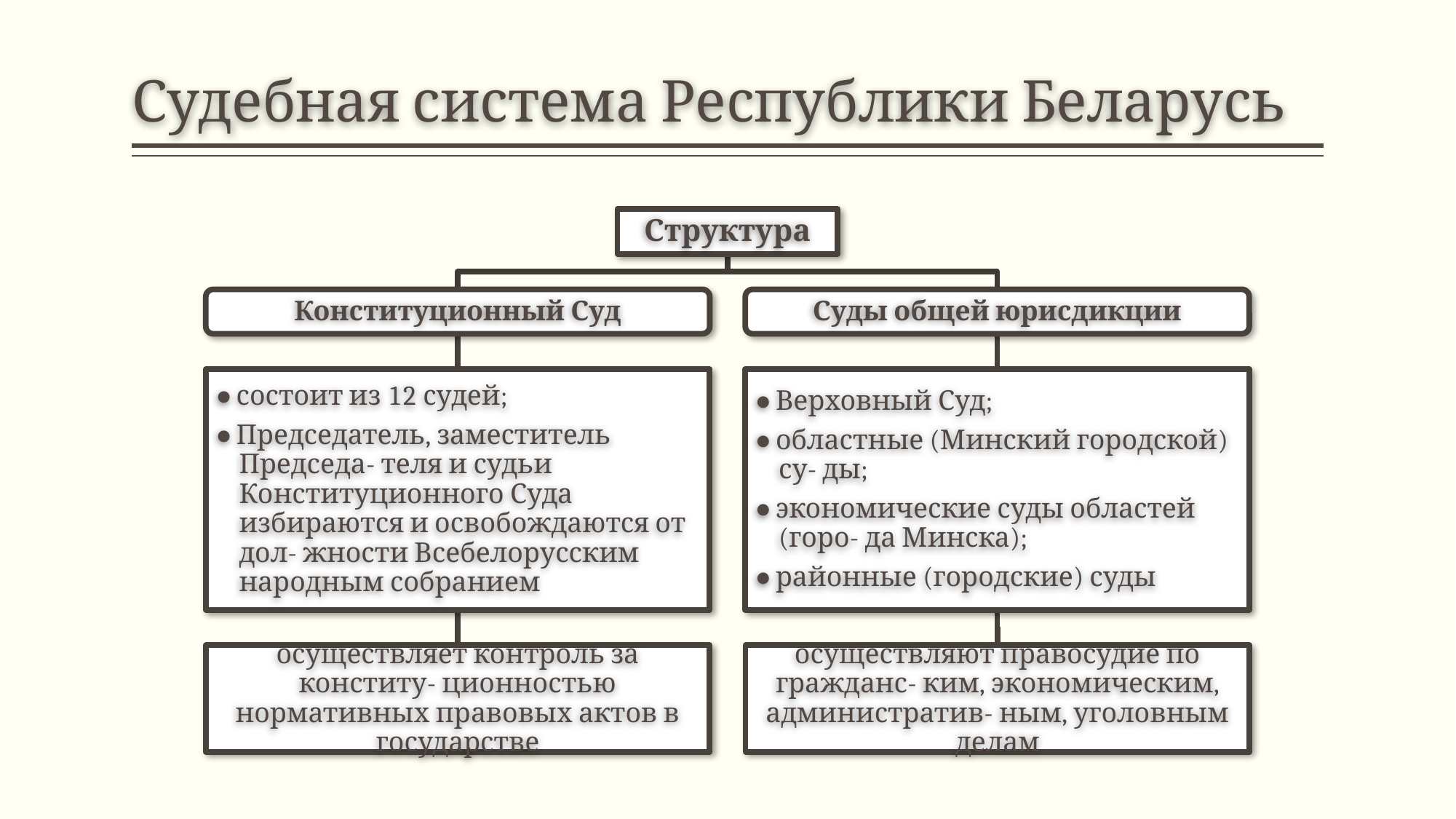

# Судебная система Республики Беларусь

Структура

Конституционный Суд
Суды общей юрисдикции

⦁ состоит из 12 судей;
⦁ Председатель, заместитель Председа- теля и судьи Конституционного Суда избираются и освобождаются от дол- жности Всебелорусским народным собранием

⦁ Верховный Суд;
⦁ областные (Минский городской) су- ды;
⦁ экономические суды областей (горо- да Минска);
⦁ районные (городские) суды

осуществляют правосудие по гражданс- ким, экономическим, административ- ным, уголовным делам

осуществляет контроль за конститу- ционностью нормативных правовых актов в государстве